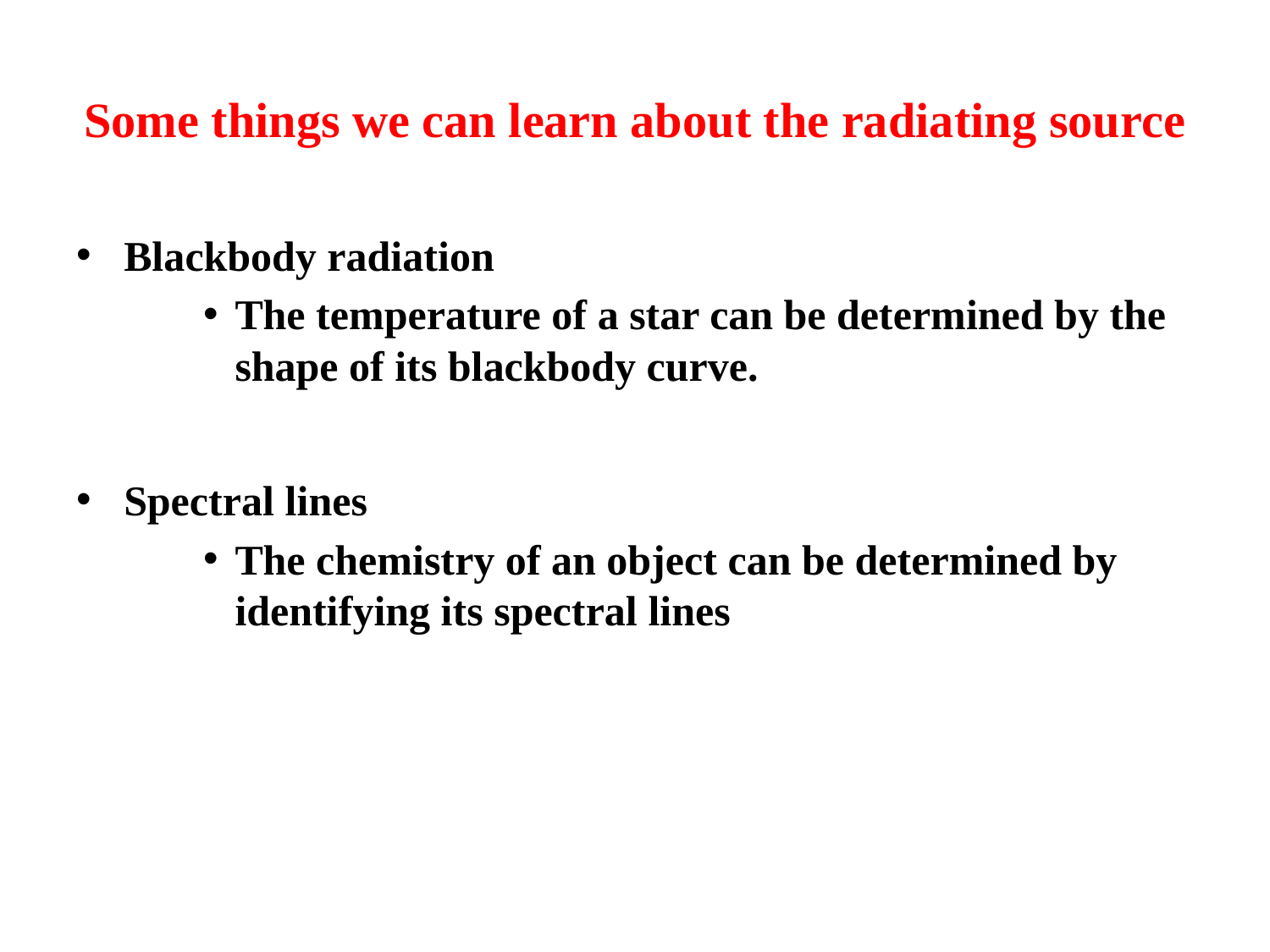

# Some things we can learn about the radiating source
Blackbody radiation
The temperature of a star can be determined by the shape of its blackbody curve.

Spectral lines
The chemistry of an object can be determined by identifying its spectral lines